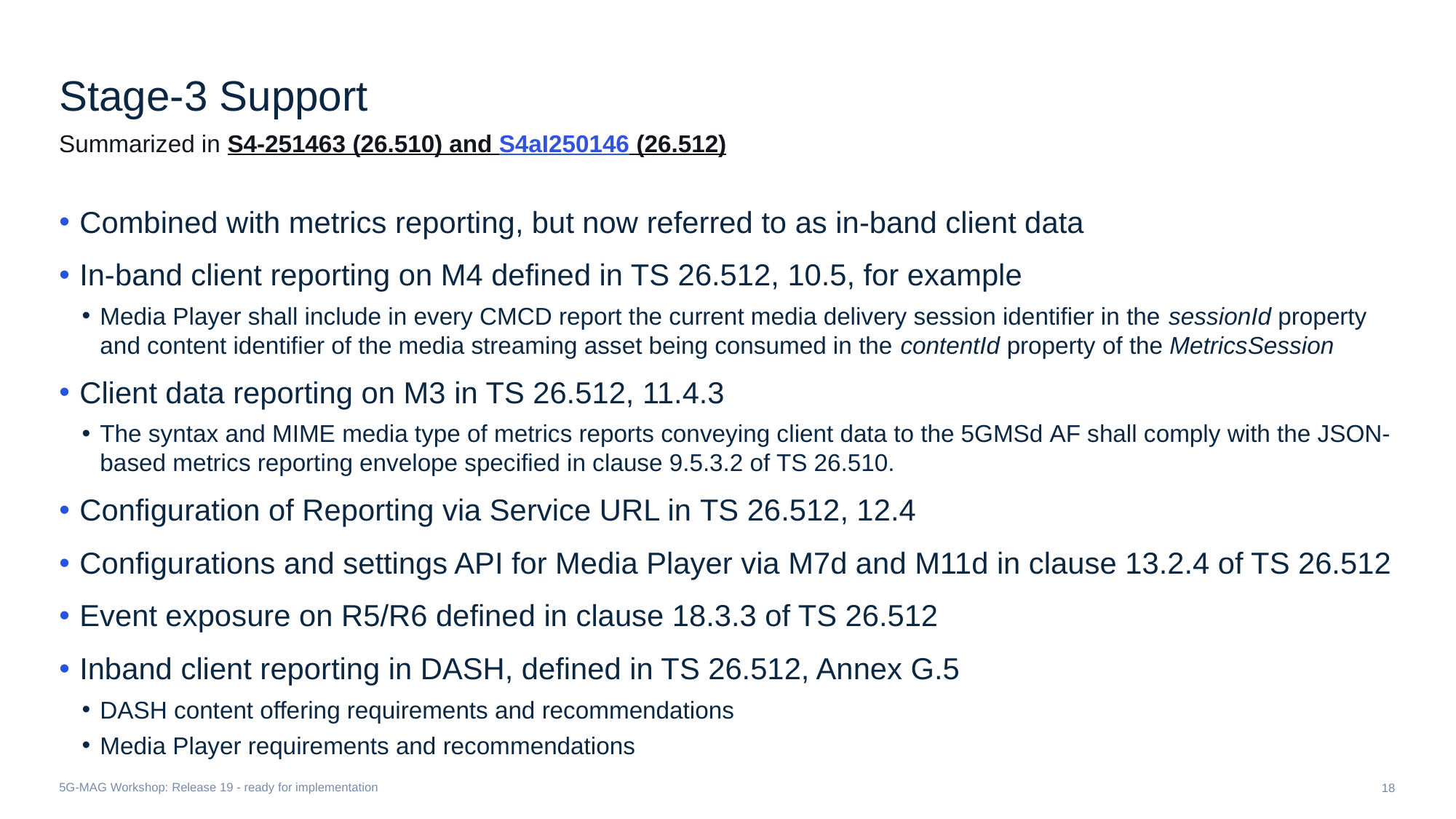

# Stage-3 Support
Summarized in S4-251463 (26.510) and S4aI250146 (26.512)
Combined with metrics reporting, but now referred to as in-band client data
In-band client reporting on M4 defined in TS 26.512, 10.5, for example
Media Player shall include in every CMCD report the current media delivery session identifier in the sessionId property and content identifier of the media streaming asset being consumed in the contentId property of the MetricsSession
Client data reporting on M3 in TS 26.512, 11.4.3
The syntax and MIME media type of metrics reports conveying client data to the 5GMSd AF shall comply with the JSON-based metrics reporting envelope specified in clause 9.5.3.2 of TS 26.510.
Configuration of Reporting via Service URL in TS 26.512, 12.4
Configurations and settings API for Media Player via M7d and M11d in clause 13.2.4 of TS 26.512
Event exposure on R5/R6 defined in clause 18.3.3 of TS 26.512
Inband client reporting in DASH, defined in TS 26.512, Annex G.5
DASH content offering requirements and recommendations
Media Player requirements and recommendations

5G-MAG Workshop: Release 19 - ready for implementation